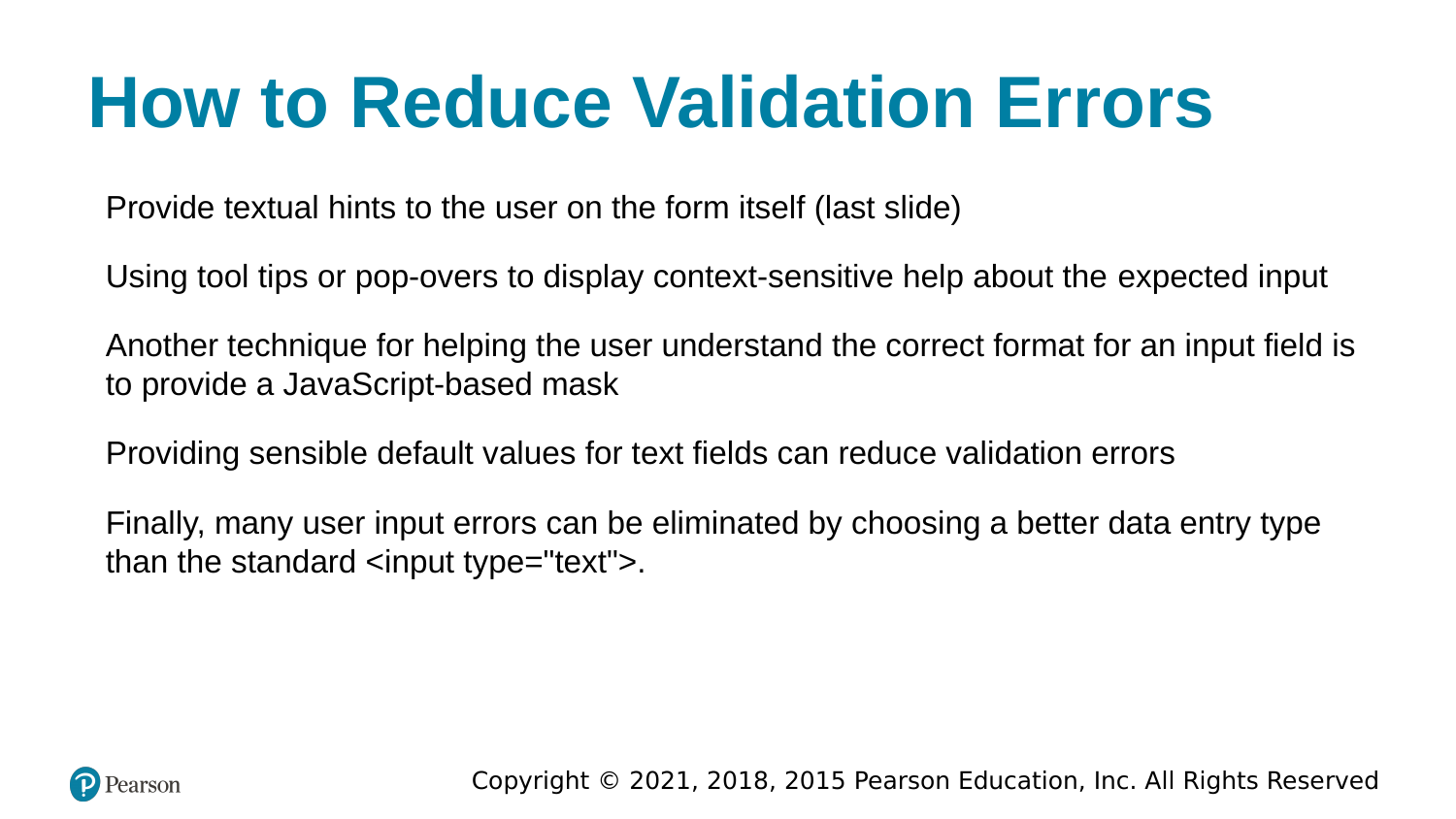

# How to Reduce Validation Errors
Provide textual hints to the user on the form itself (last slide)
Using tool tips or pop-overs to display context-sensitive help about the expected input
Another technique for helping the user understand the correct format for an input field is to provide a JavaScript-based mask
Providing sensible default values for text fields can reduce validation errors
Finally, many user input errors can be eliminated by choosing a better data entry type than the standard <input type="text">.